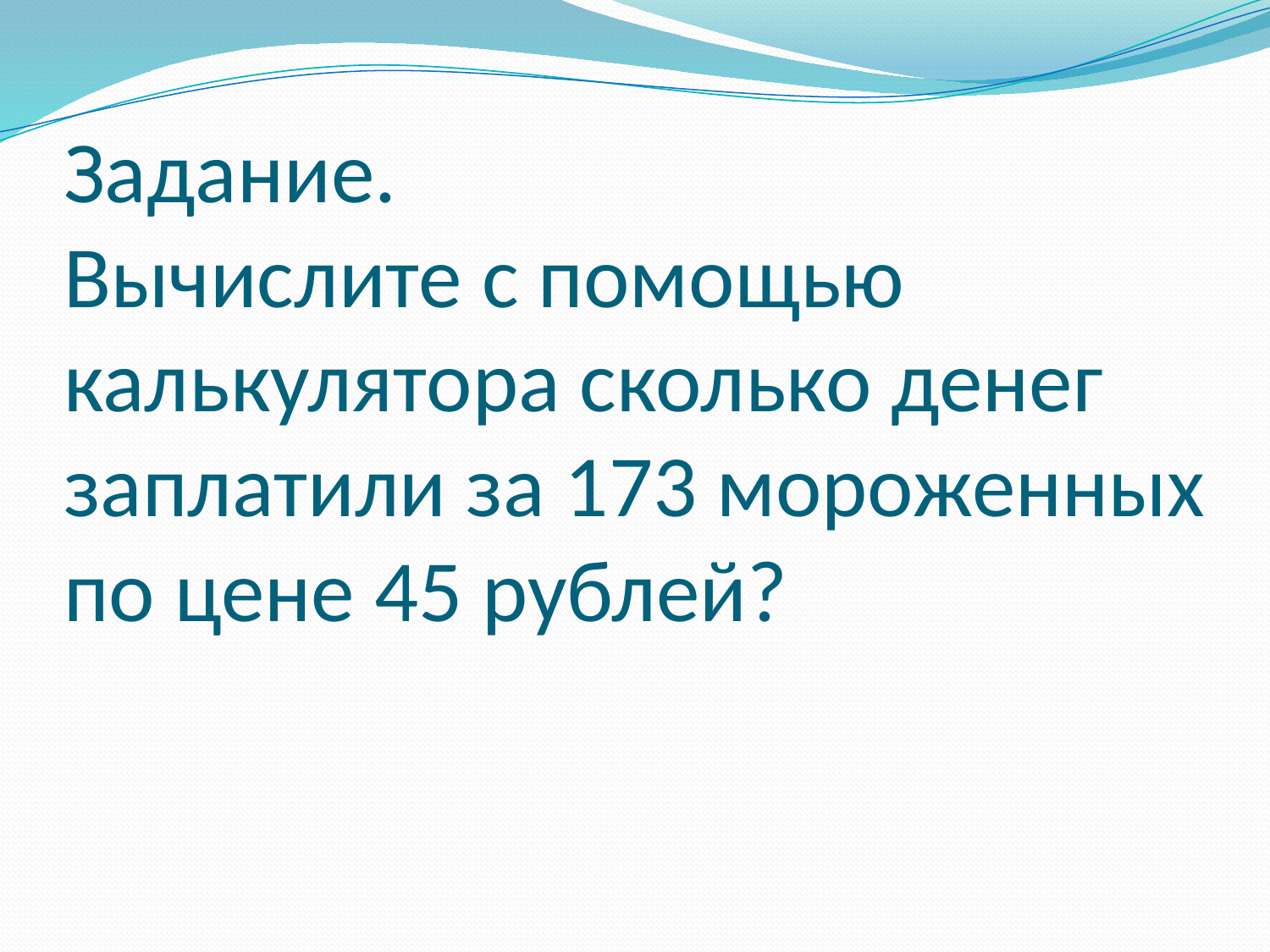

# Задание. Вычислите с помощью калькулятора сколько денег заплатили за 173 мороженных по цене 45 рублей?